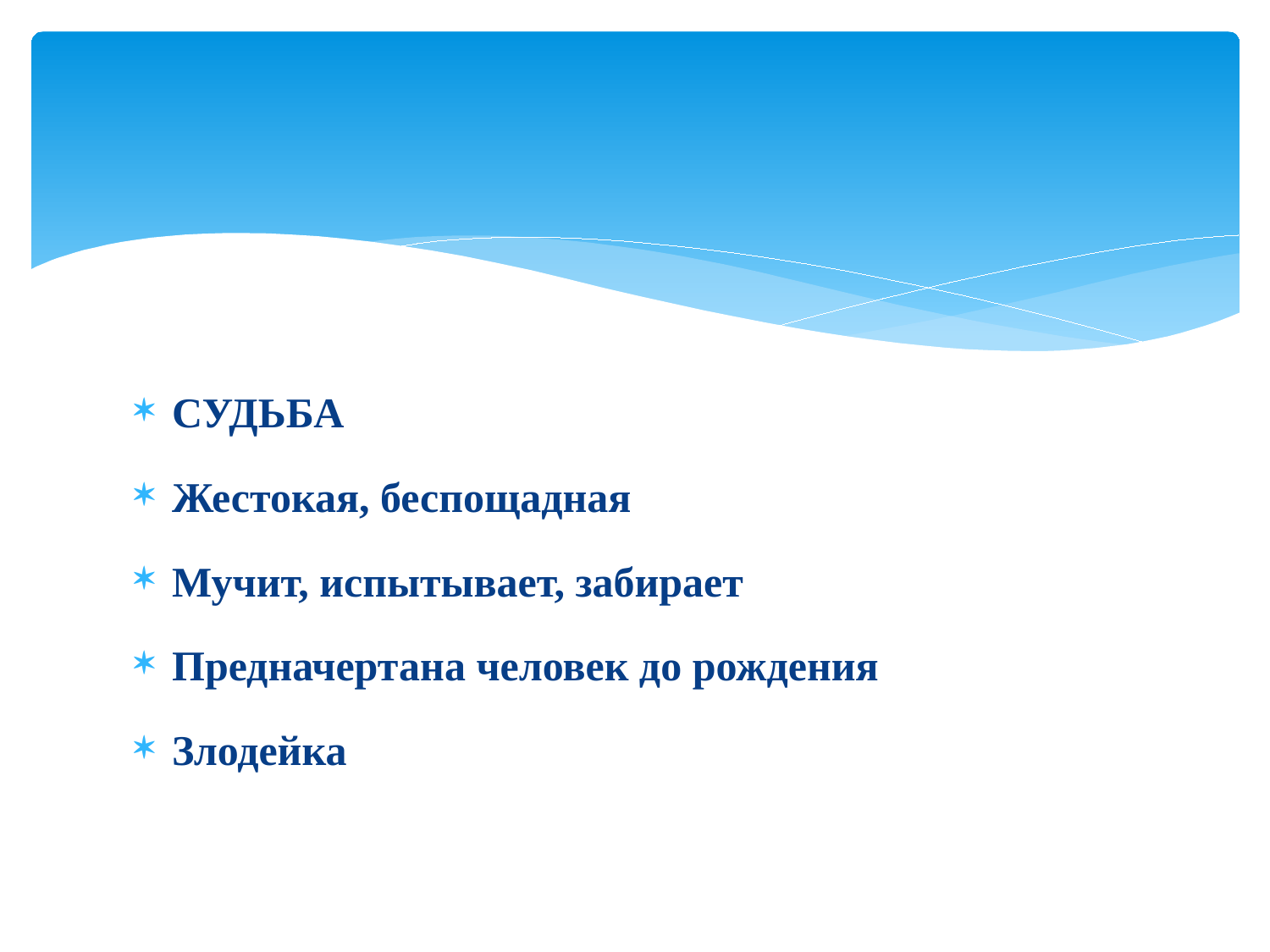

#
СУДЬБА
Жестокая, беспощадная
Мучит, испытывает, забирает
Предначертана человек до рождения
Злодейка